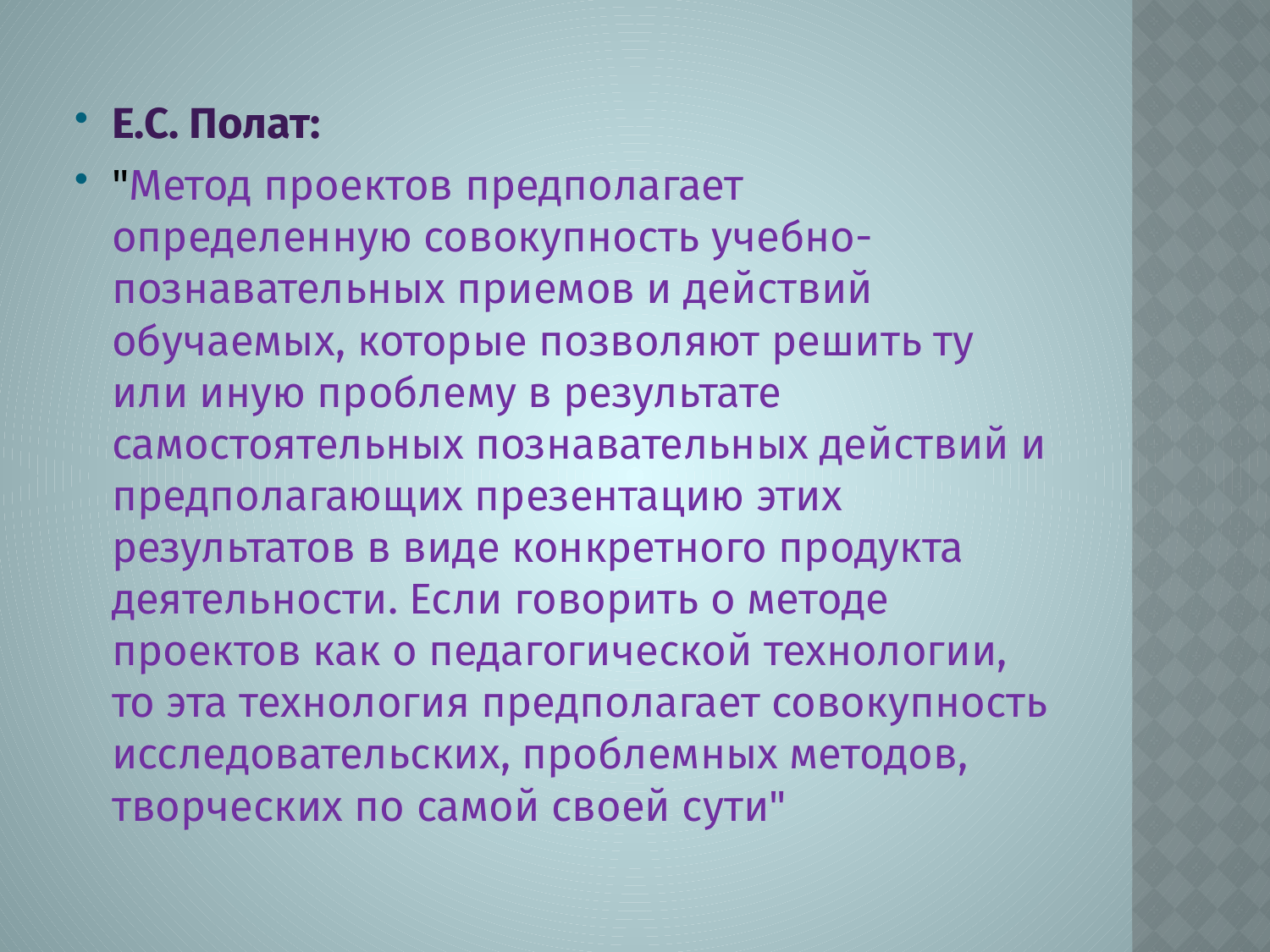

Е.С. Полат:
"Метод проектов предполагает определенную совокупность учебно-познавательных приемов и действий обучаемых, которые позволяют решить ту или иную проблему в результате самостоятельных познавательных действий и предполагающих презентацию этих результатов в виде конкретного продукта деятельности. Если говорить о методе проектов как о педагогической технологии, то эта технология предполагает совокупность исследовательских, проблемных методов, творческих по самой своей сути"